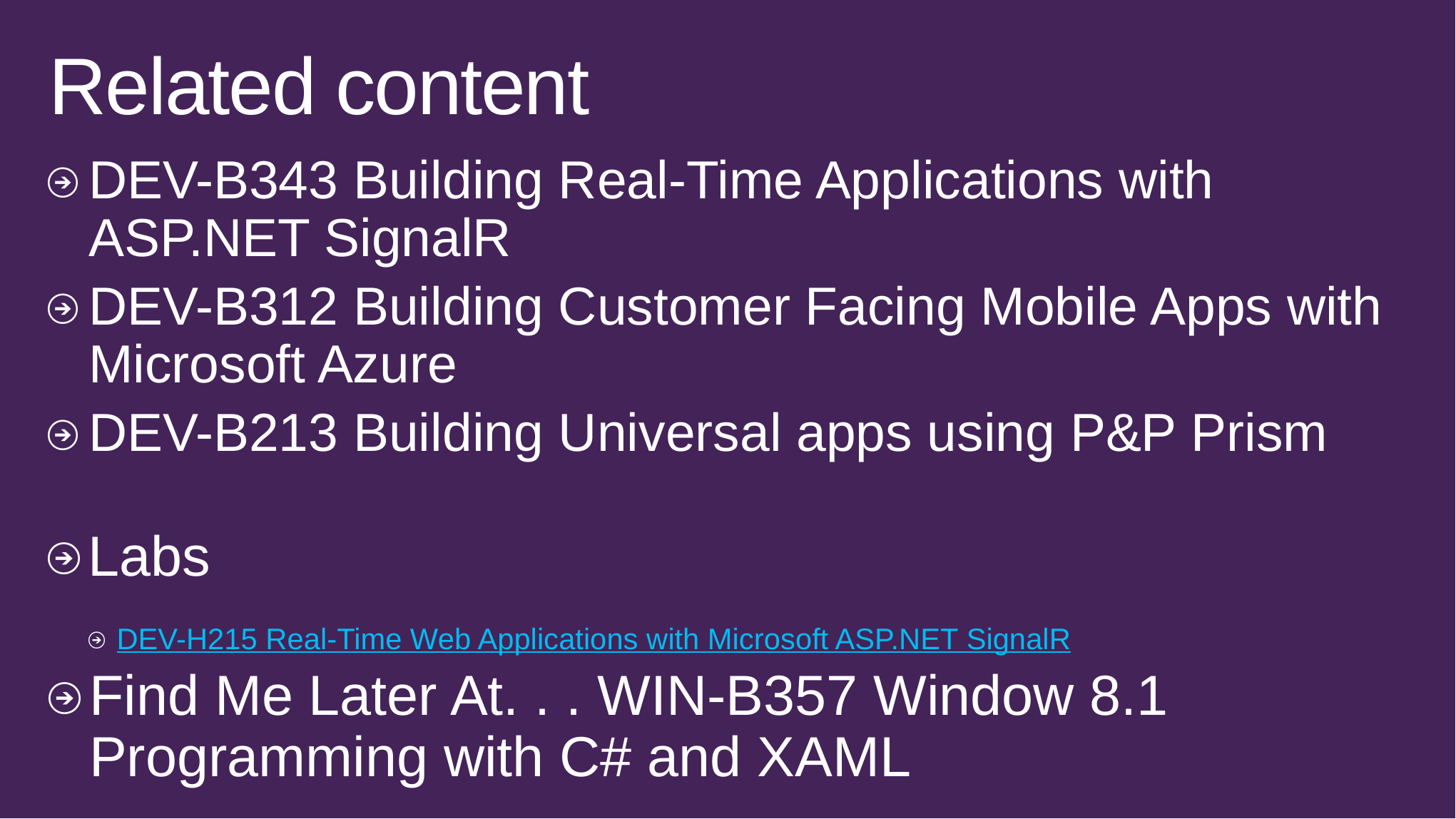

# Related content
DEV-B343 Building Real-Time Applications with ASP.NET SignalR
DEV-B312 Building Customer Facing Mobile Apps with Microsoft Azure
DEV-B213 Building Universal apps using P&P Prism

Labs
DEV-H215 Real-Time Web Applications with Microsoft ASP.NET SignalR
Find Me Later At. . . WIN-B357 Window 8.1 Programming with C# and XAML